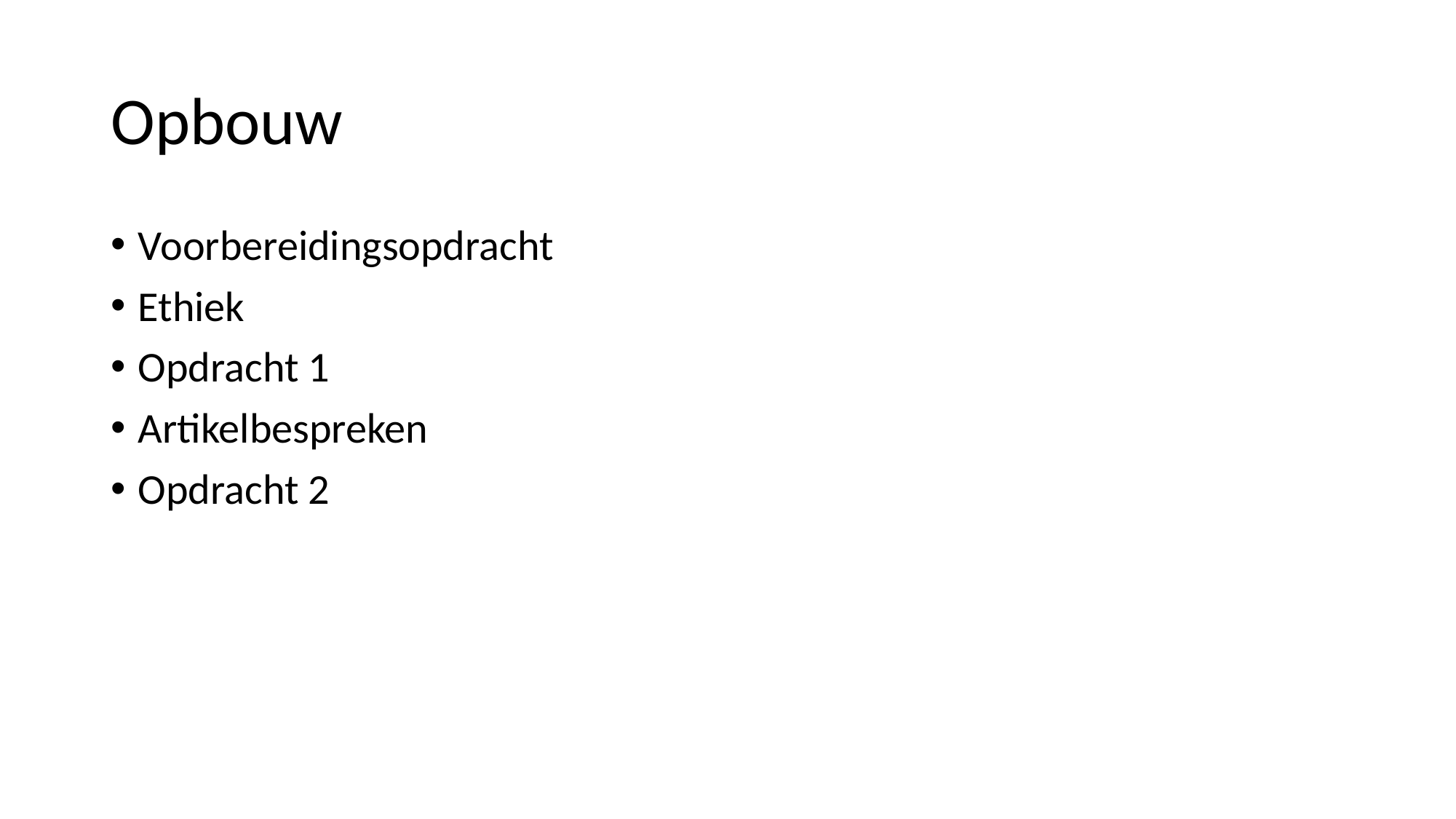

# Opbouw
Voorbereidingsopdracht
Ethiek
Opdracht 1
Artikelbespreken
Opdracht 2